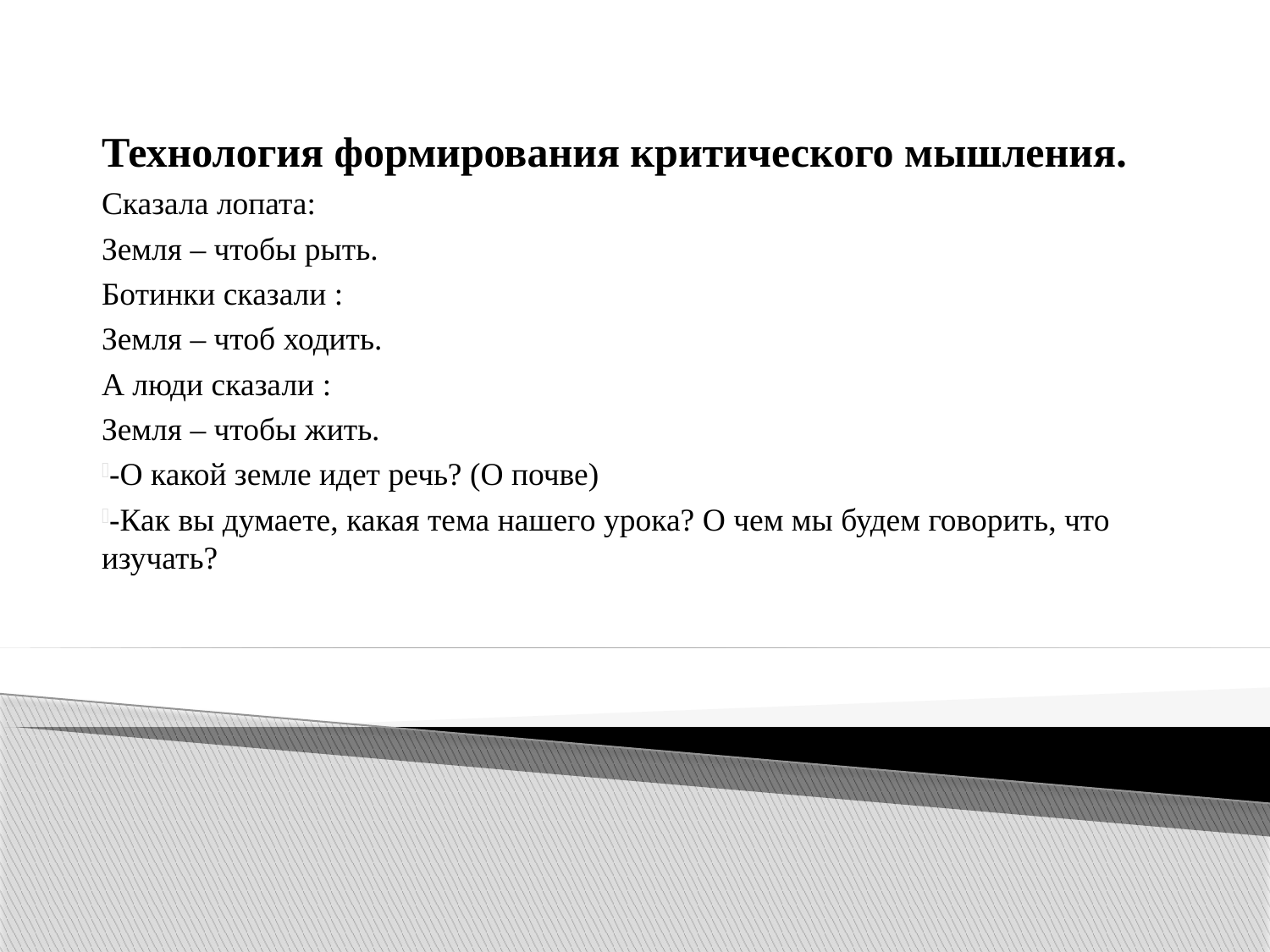

Технология формирования критического мышления.
Сказала лопата:
Земля – чтобы рыть.
Ботинки сказали :
Земля – чтоб ходить.
А люди сказали :
Земля – чтобы жить.
-О какой земле идет речь? (О почве)
-Как вы думаете, какая тема нашего урока? О чем мы будем говорить, что изучать?